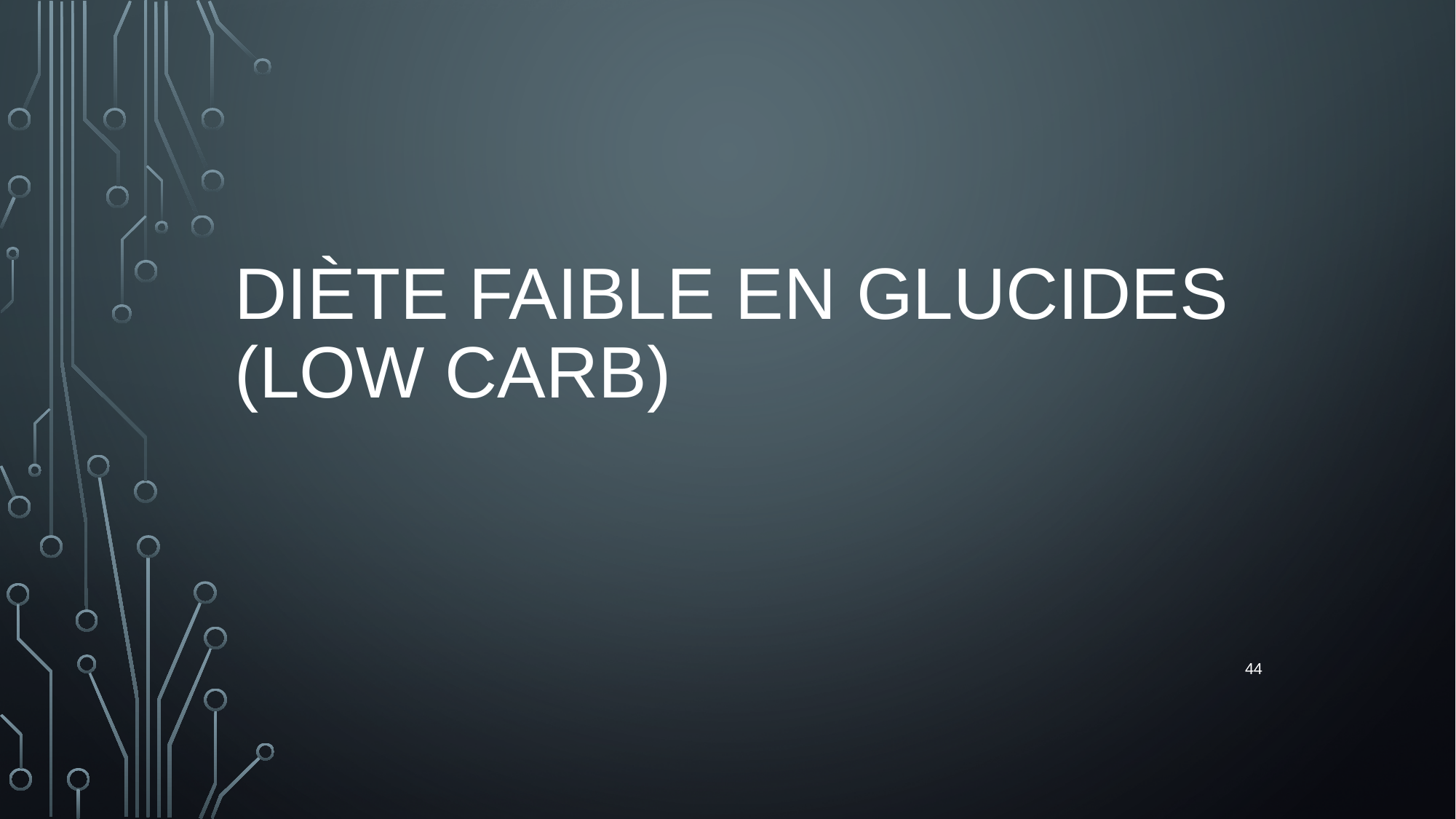

# Diète faible en glucides (low carb)

44